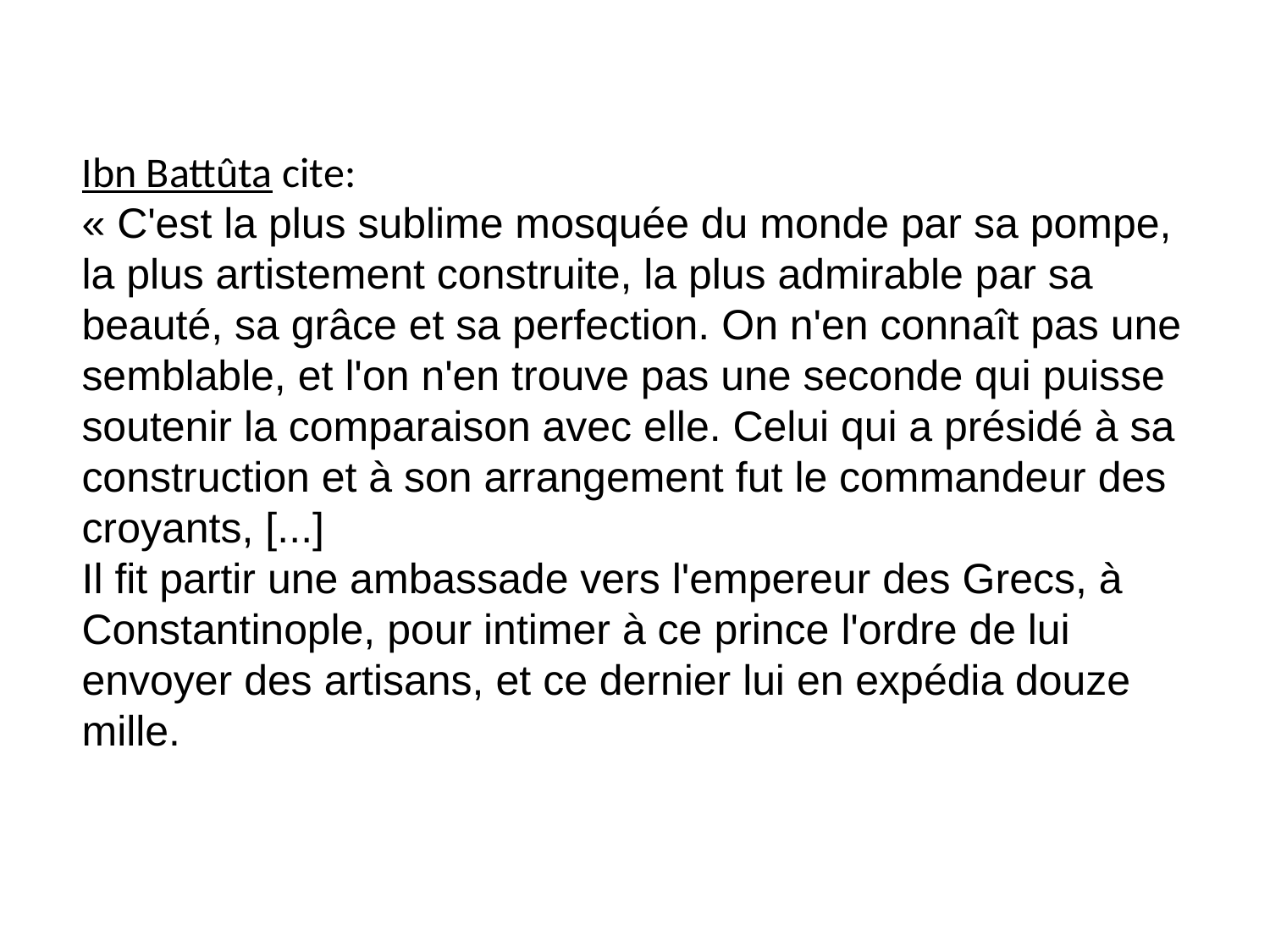

Ibn Battûta cite:
« C'est la plus sublime mosquée du monde par sa pompe, la plus artistement construite, la plus admirable par sa beauté, sa grâce et sa perfection. On n'en connaît pas une semblable, et l'on n'en trouve pas une seconde qui puisse soutenir la comparaison avec elle. Celui qui a présidé à sa construction et à son arrangement fut le commandeur des croyants, [...]
Il fit partir une ambassade vers l'empereur des Grecs, à Constantinople, pour intimer à ce prince l'ordre de lui envoyer des artisans, et ce dernier lui en expédia douze mille.